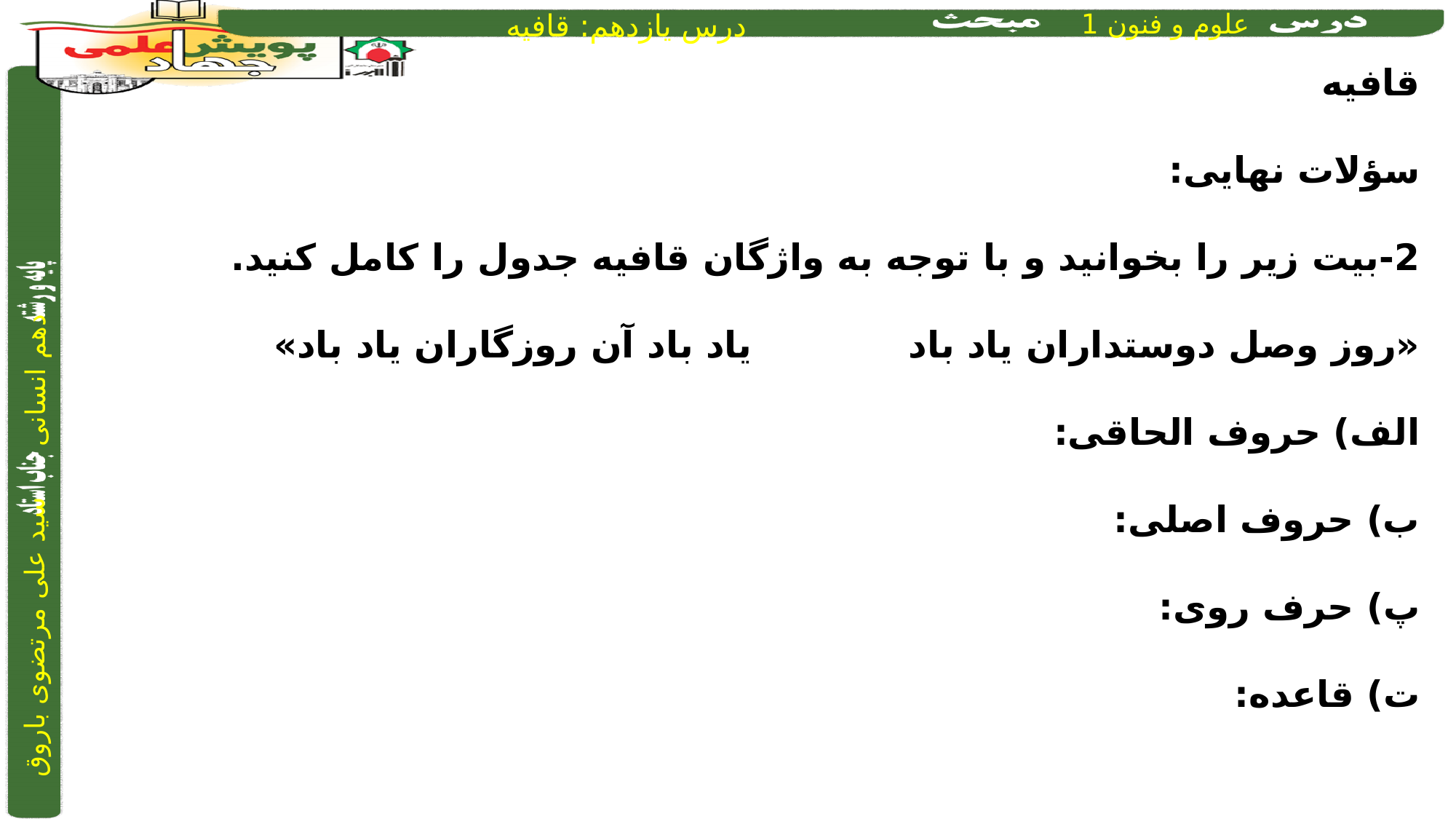

قافیه
سؤلات نهایی:
2-بیت زیر را بخوانید و با توجه به واژگان قافیه جدول را کامل کنید.
«روز وصل دوستداران یاد باد		 	 یاد باد آن روزگاران یاد باد»
الف) حروف الحاقی:
ب) حروف اصلی:
پ) حرف روی:
ت) قاعده: